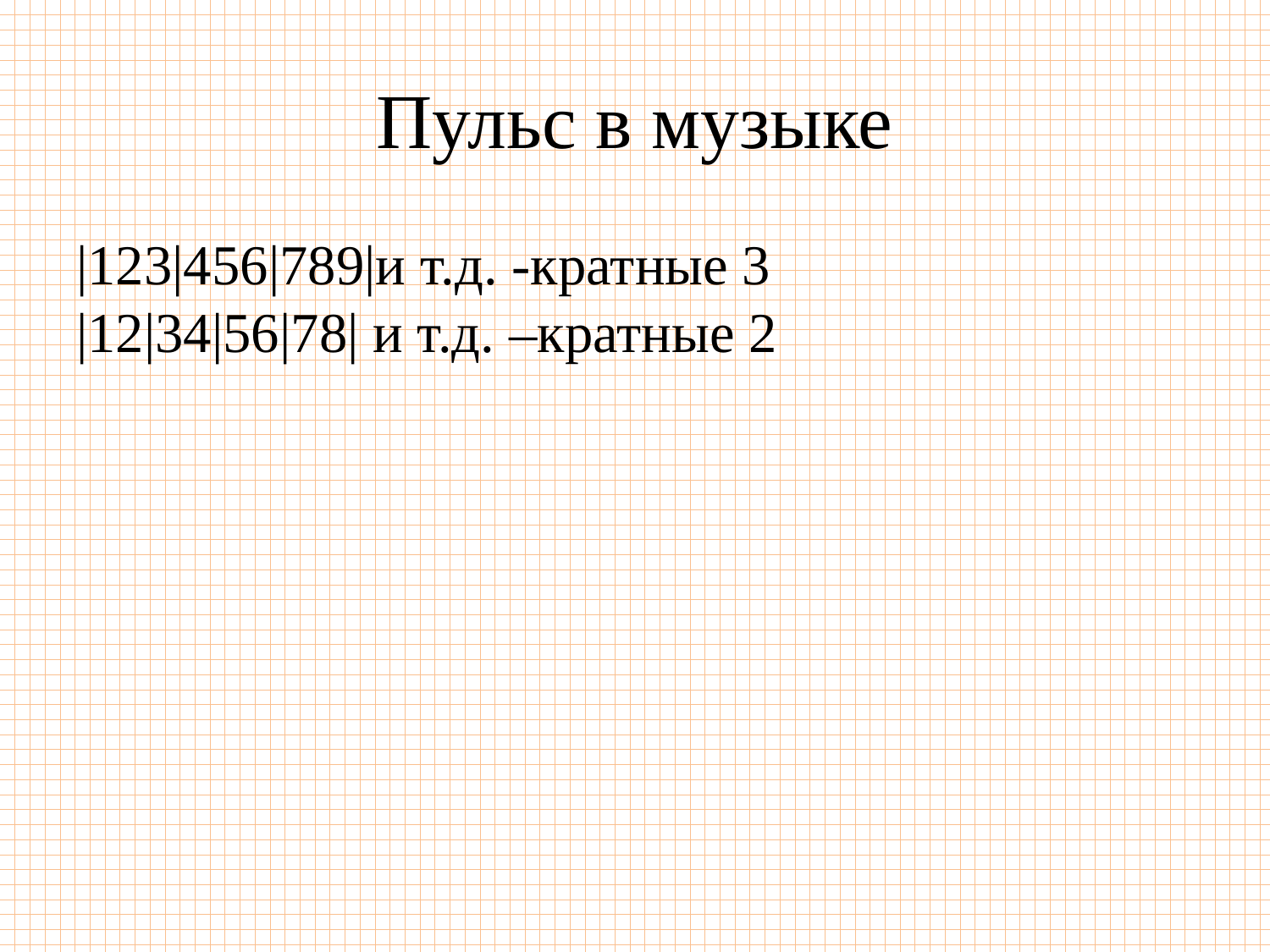

# Пульс в музыке
|123|456|789|и т.д. -кратные 3
|12|34|56|78| и т.д. –кратные 2